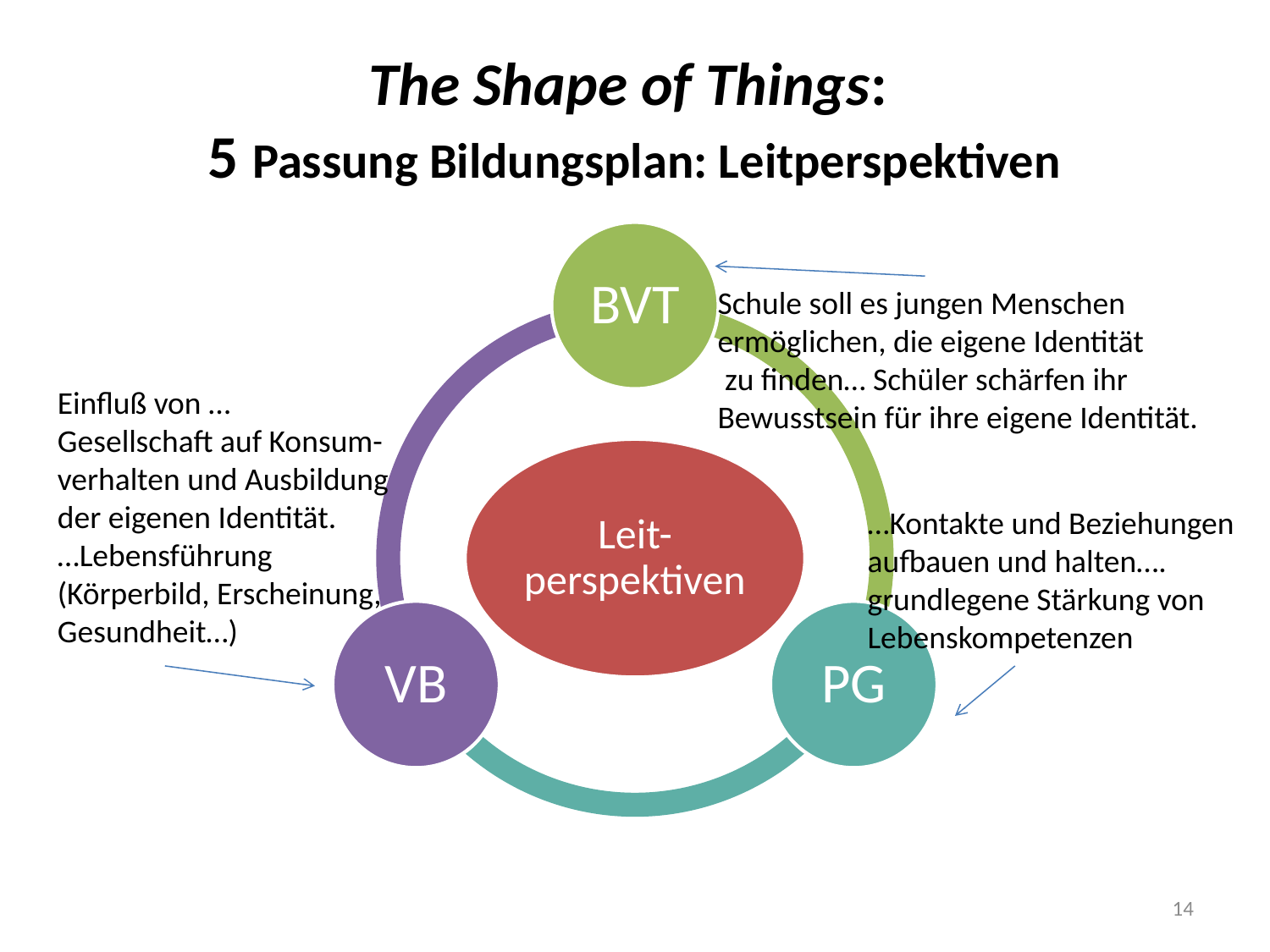

# The Shape of Things: 5 Passung Bildungsplan: Leitperspektiven
Leit-perspektiven
BVT
PG
VB
Schule soll es jungen Menschen
ermöglichen, die eigene Identität
 zu finden… Schüler schärfen ihr
Bewusstsein für ihre eigene Identität.
Einfluß von … Gesellschaft auf Konsum-
verhalten und Ausbildung der eigenen Identität.
…Lebensführung (Körperbild, Erscheinung, Gesundheit…)
…Kontakte und Beziehungen
aufbauen und halten…. grundlegene Stärkung von
Lebenskompetenzen
14